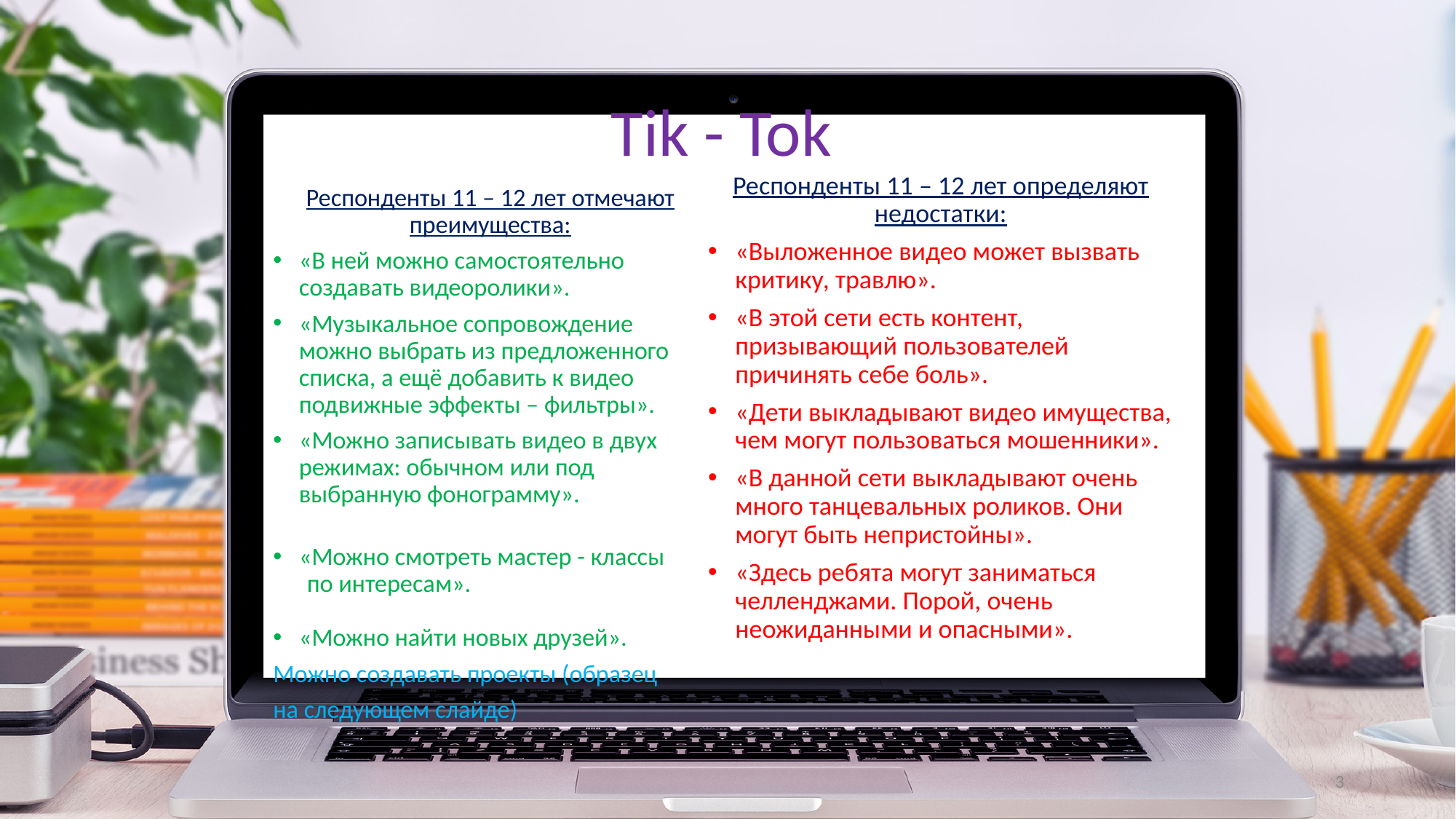

# Tik - Tok
Респонденты 11 – 12 лет определяют недостатки:
«Выложенное видео может вызвать критику, травлю».
«В этой сети есть контент, призывающий пользователей причинять себе боль».
«Дети выкладывают видео имущества, чем могут пользоваться мошенники».
«В данной сети выкладывают очень много танцевальных роликов. Они могут быть непристойны».
«Здесь ребята могут заниматься челленджами. Порой, очень неожиданными и опасными».

Респонденты 11 – 12 лет отмечают преимущества:
«В ней можно самостоятельно     создавать видеоролики».
«Музыкальное сопровождение можно выбрать из предложенного списка, а ещё добавить к видео подвижные эффекты – фильтры».
«Можно записывать видео в двух режимах: обычном или под выбранную фонограмму».

«Можно смотреть мастер - классы
      по интересам».

«Можно найти новых друзей».
Можно создавать проекты (образец
на следующем слайде)
3